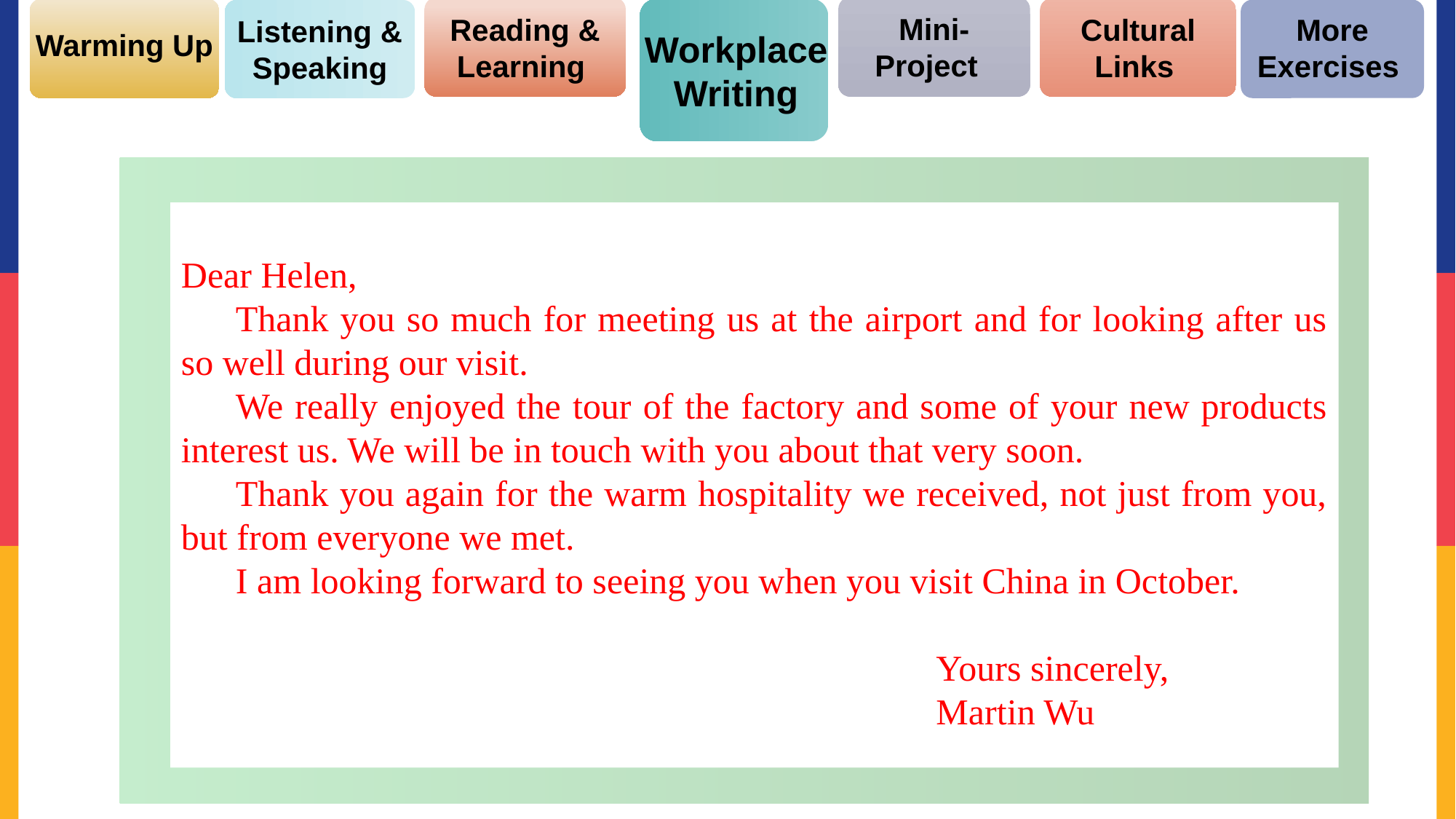

Mini-Project
Cultural Links
Reading & Learning
More Exercises
Listening & Speaking
Warming Up
Workplace Writing

Dear Helen,
Thank you so much for meeting us at the airport and for looking after us so well during our visit.
We really enjoyed the tour of the factory and some of your new products interest us. We will be in touch with you about that very soon.
Thank you again for the warm hospitality we received, not just from you, but from everyone we met.
I am looking forward to seeing you when you visit China in October.

                                                                                   Yours sincerely,
                                                                                   Martin Wu